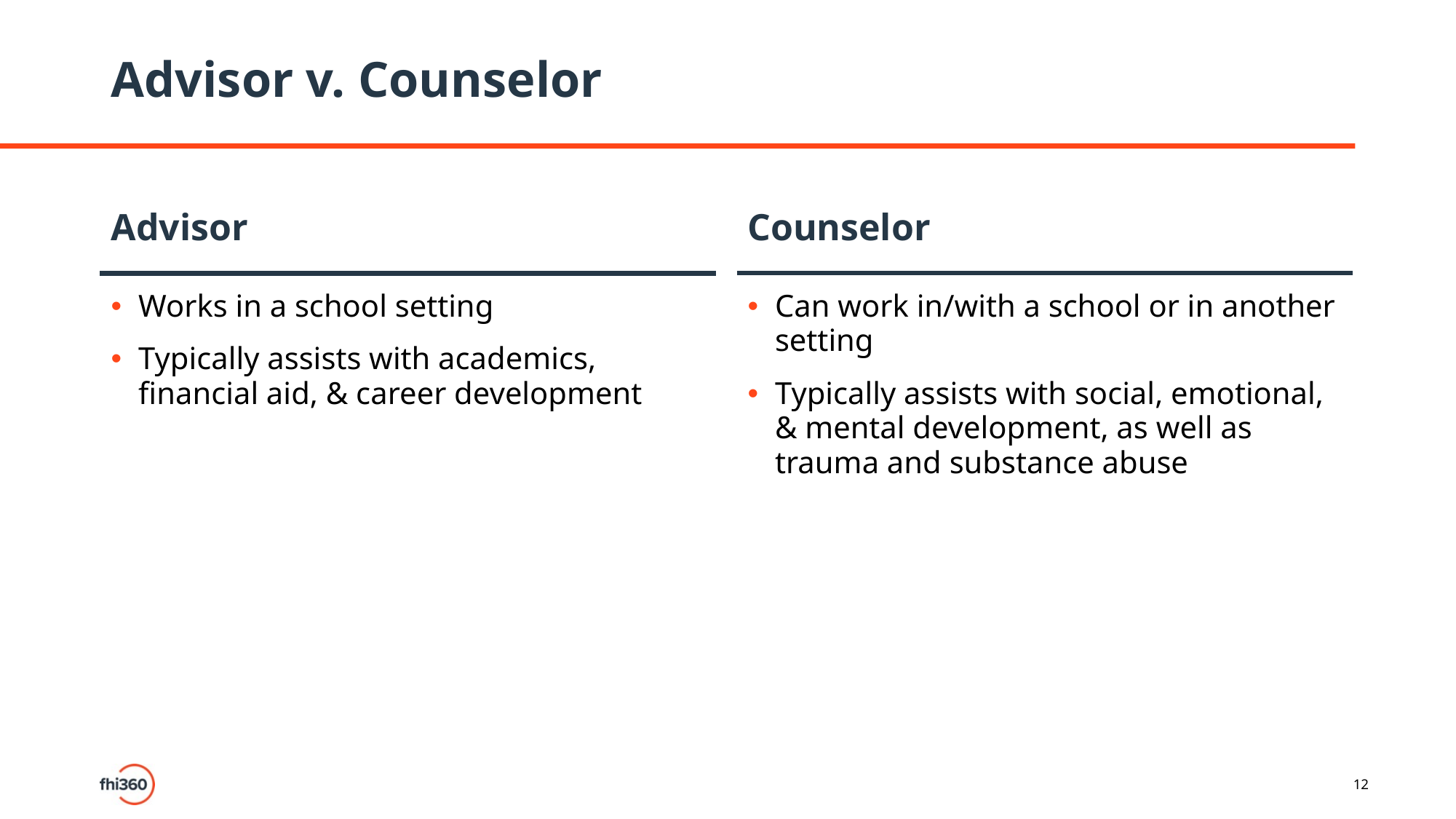

# Advisor v. Counselor
Advisor
Counselor
Works in a school setting
Typically assists with academics, financial aid, & career development

Can work in/with a school or in another setting
Typically assists with social, emotional, & mental development, as well as trauma and substance abuse